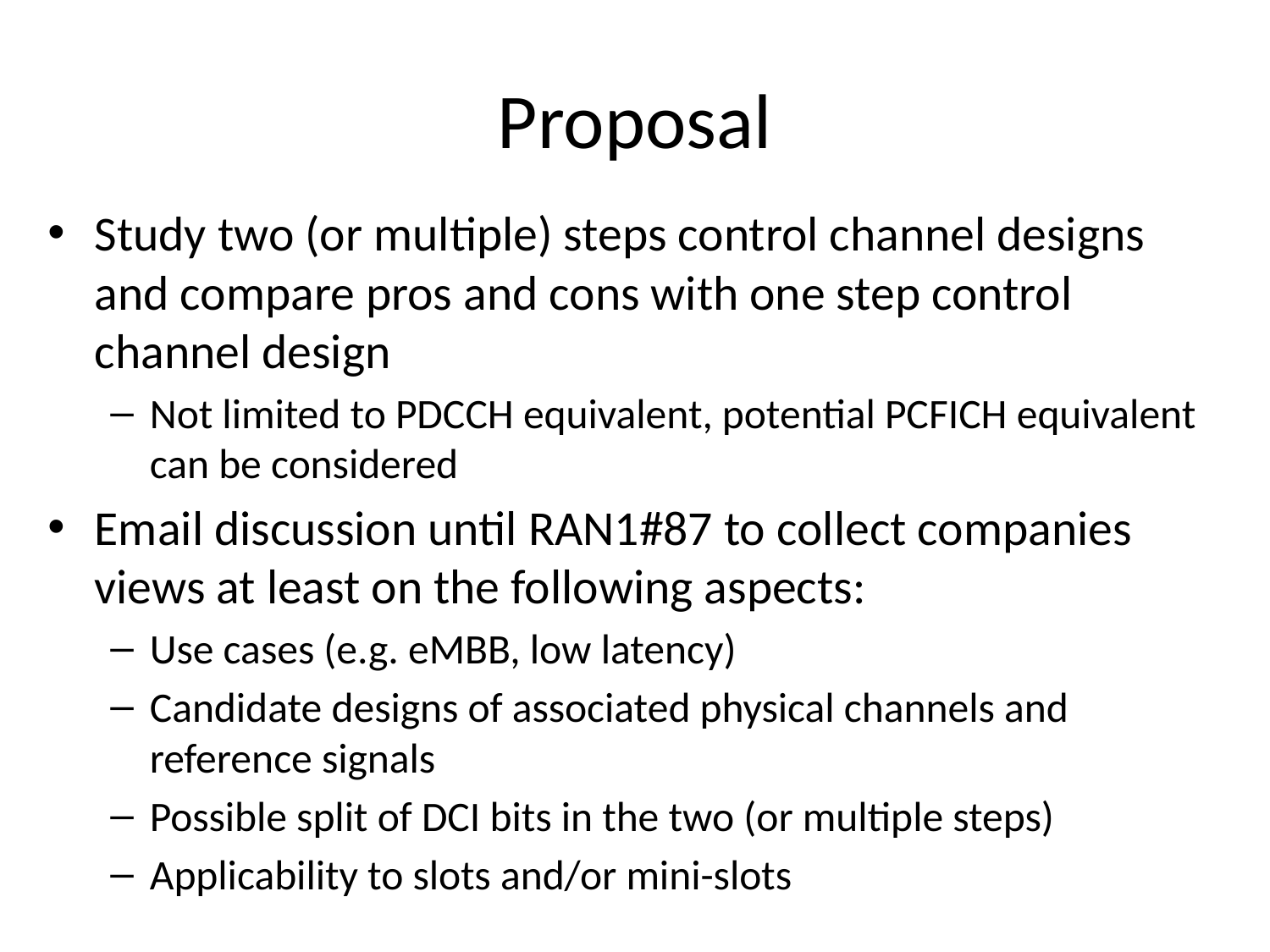

# Proposal
Study two (or multiple) steps control channel designs and compare pros and cons with one step control channel design
Not limited to PDCCH equivalent, potential PCFICH equivalent can be considered
Email discussion until RAN1#87 to collect companies views at least on the following aspects:
Use cases (e.g. eMBB, low latency)
Candidate designs of associated physical channels and reference signals
Possible split of DCI bits in the two (or multiple steps)
Applicability to slots and/or mini-slots